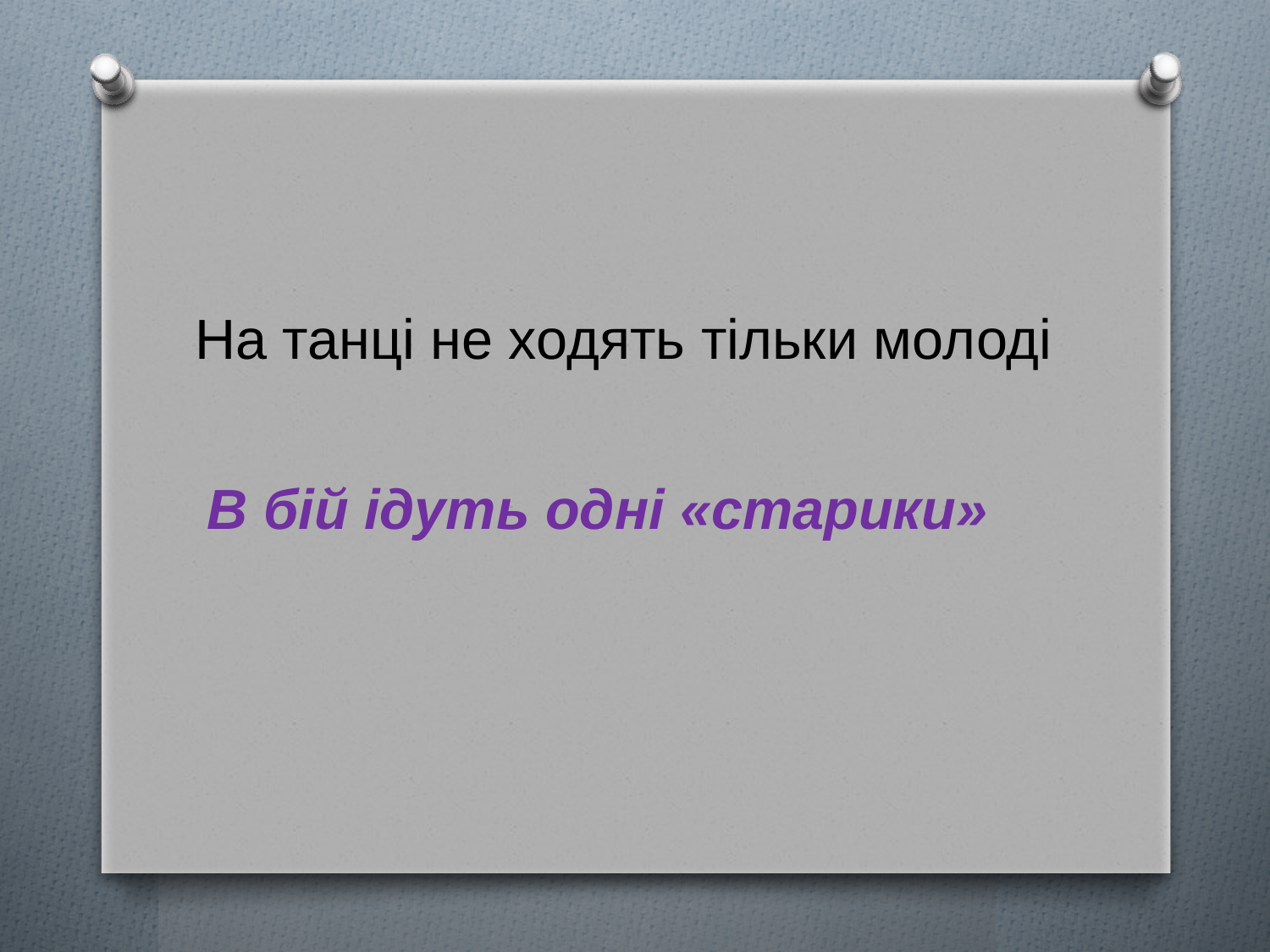

На танці не ходять тільки молоді

В бій ідуть одні «старики»